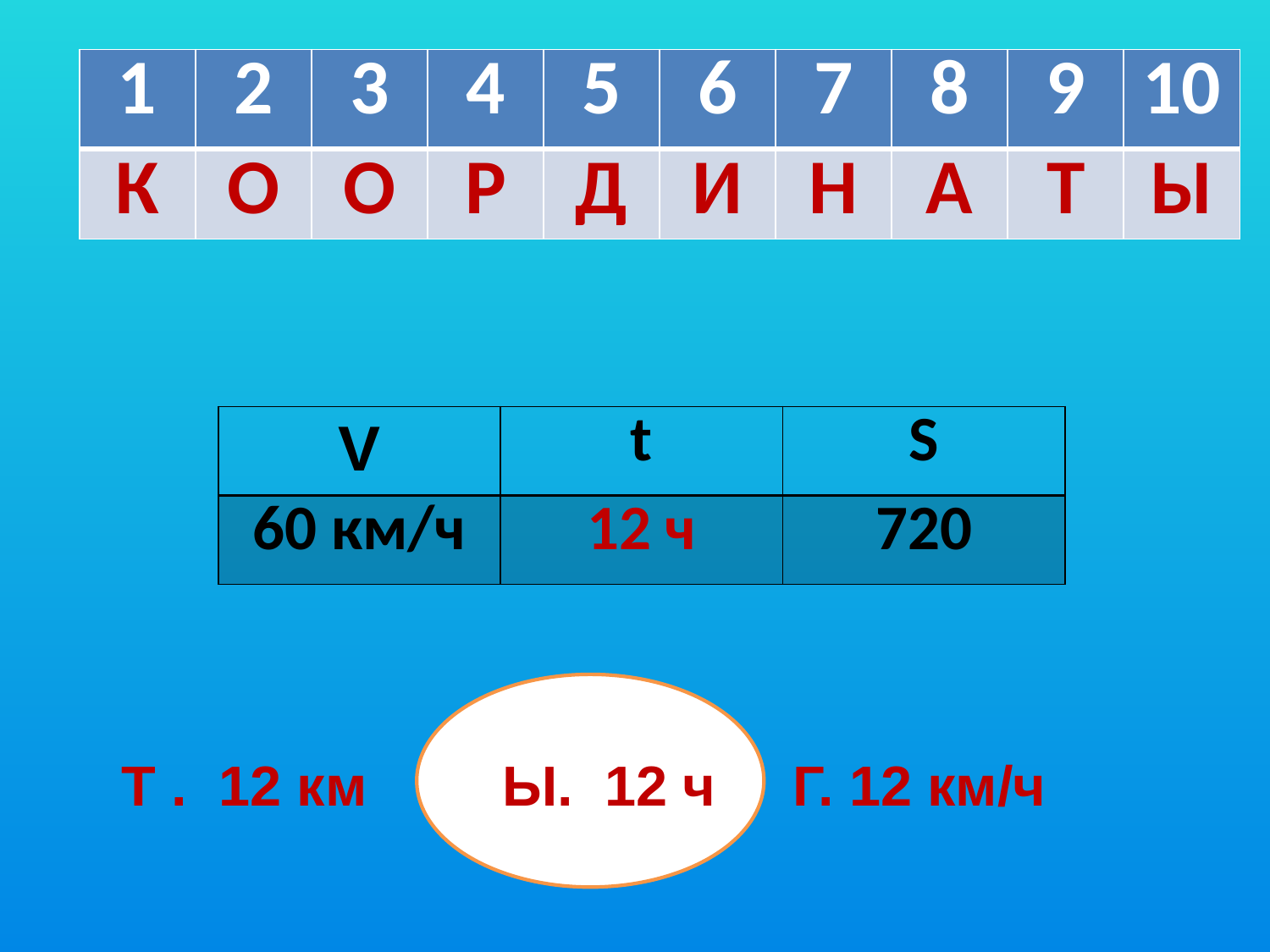

| 1 | 2 | 3 | 4 | 5 | 6 | 7 | 8 | 9 | 10 |
| --- | --- | --- | --- | --- | --- | --- | --- | --- | --- |
| К | О | О | Р | Д | И | Н | А | Т | Ы |
| V | t | S |
| --- | --- | --- |
| 60 км/ч | 12 ч | 720 |

Т .  12 км 	Ы.  12 ч	    Г. 12 км/ч